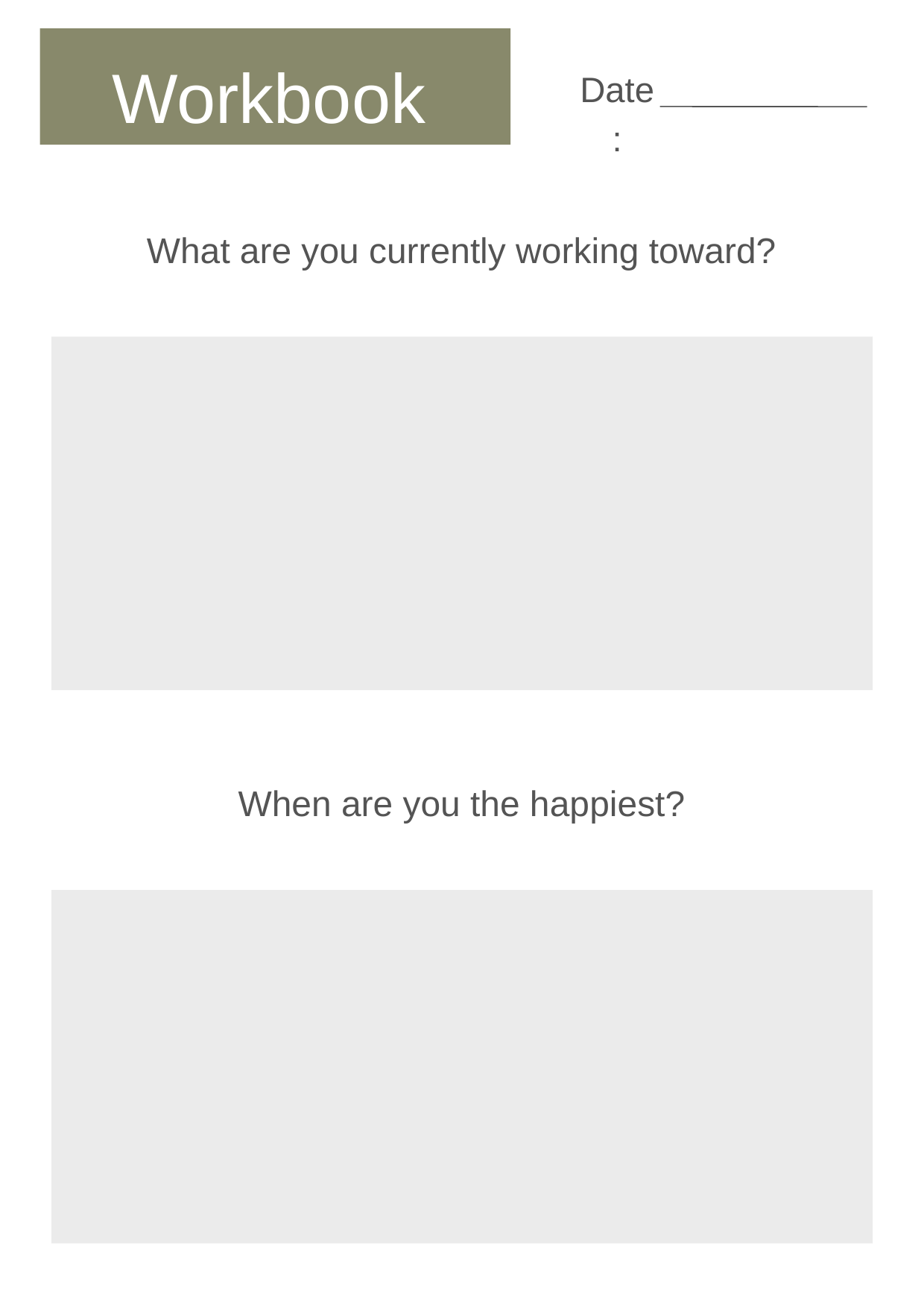

Workbook
Date:

What are you currently working toward?

When are you the happiest?